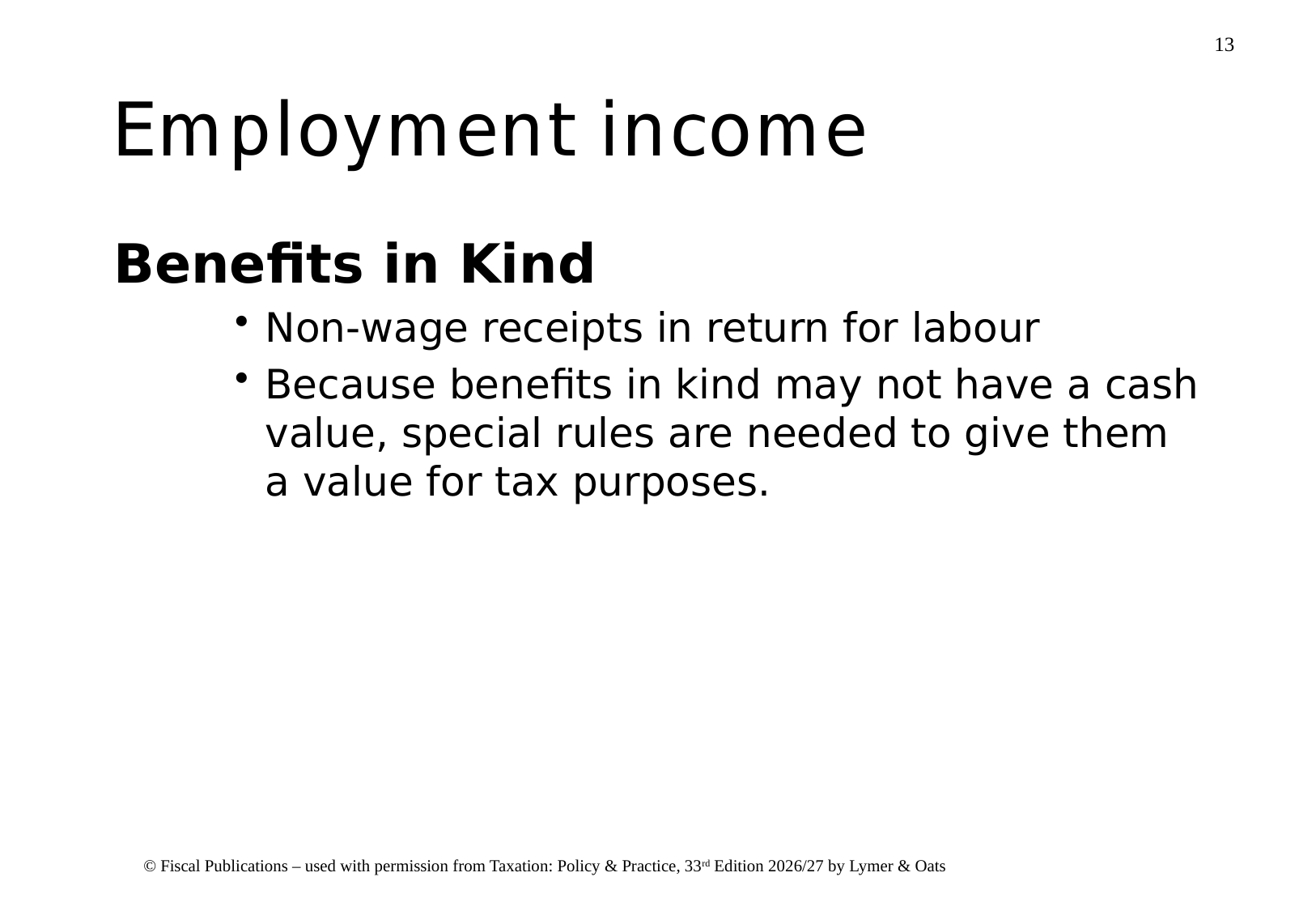

# Employment income
Benefits in Kind
Non-wage receipts in return for labour
Because benefits in kind may not have a cash value, special rules are needed to give them a value for tax purposes.